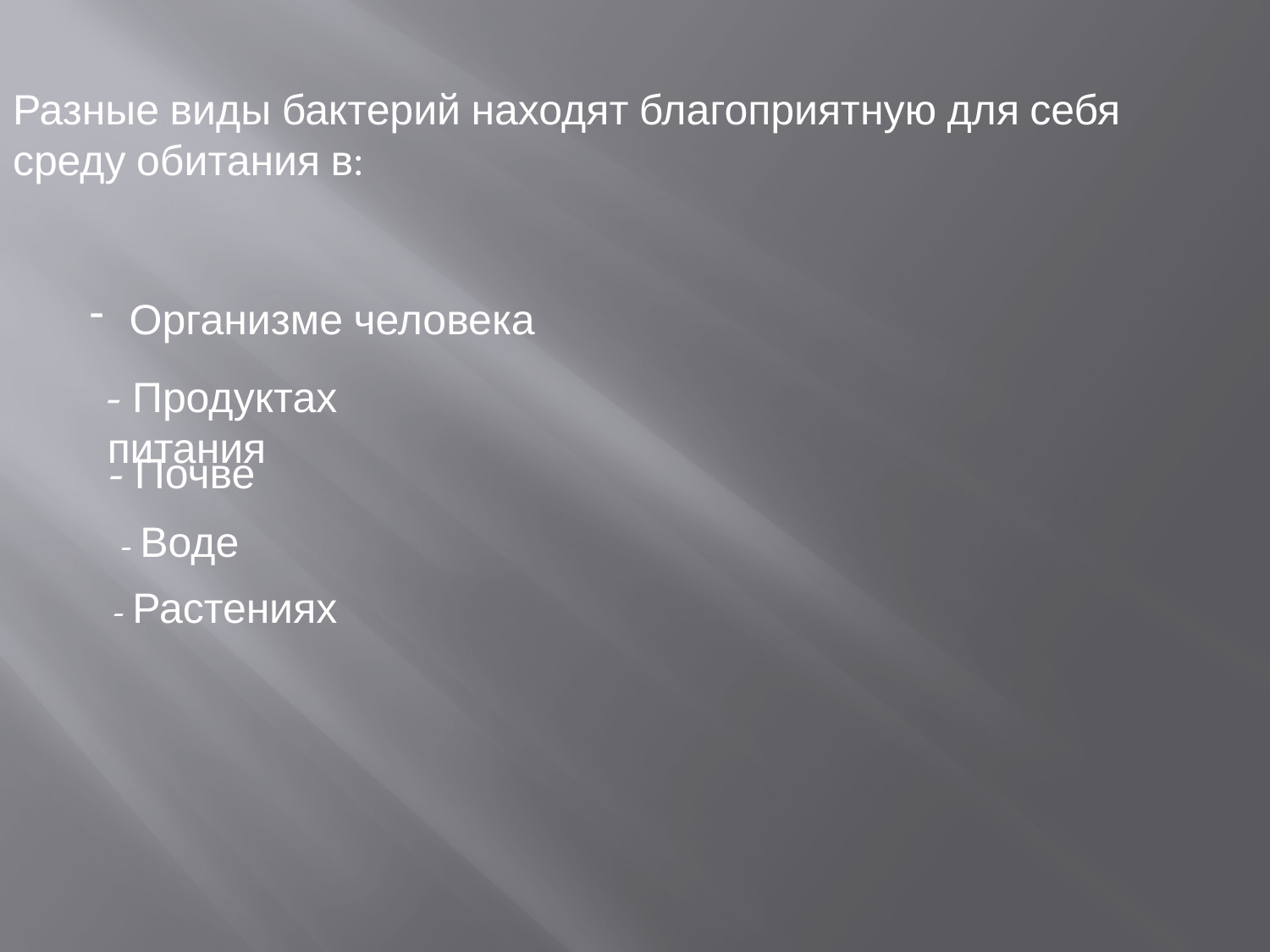

Разные виды бактерий находят благоприятную для себя
среду обитания в:
Организме человека
- Продуктах питания
- Почве
- Воде
- Растениях